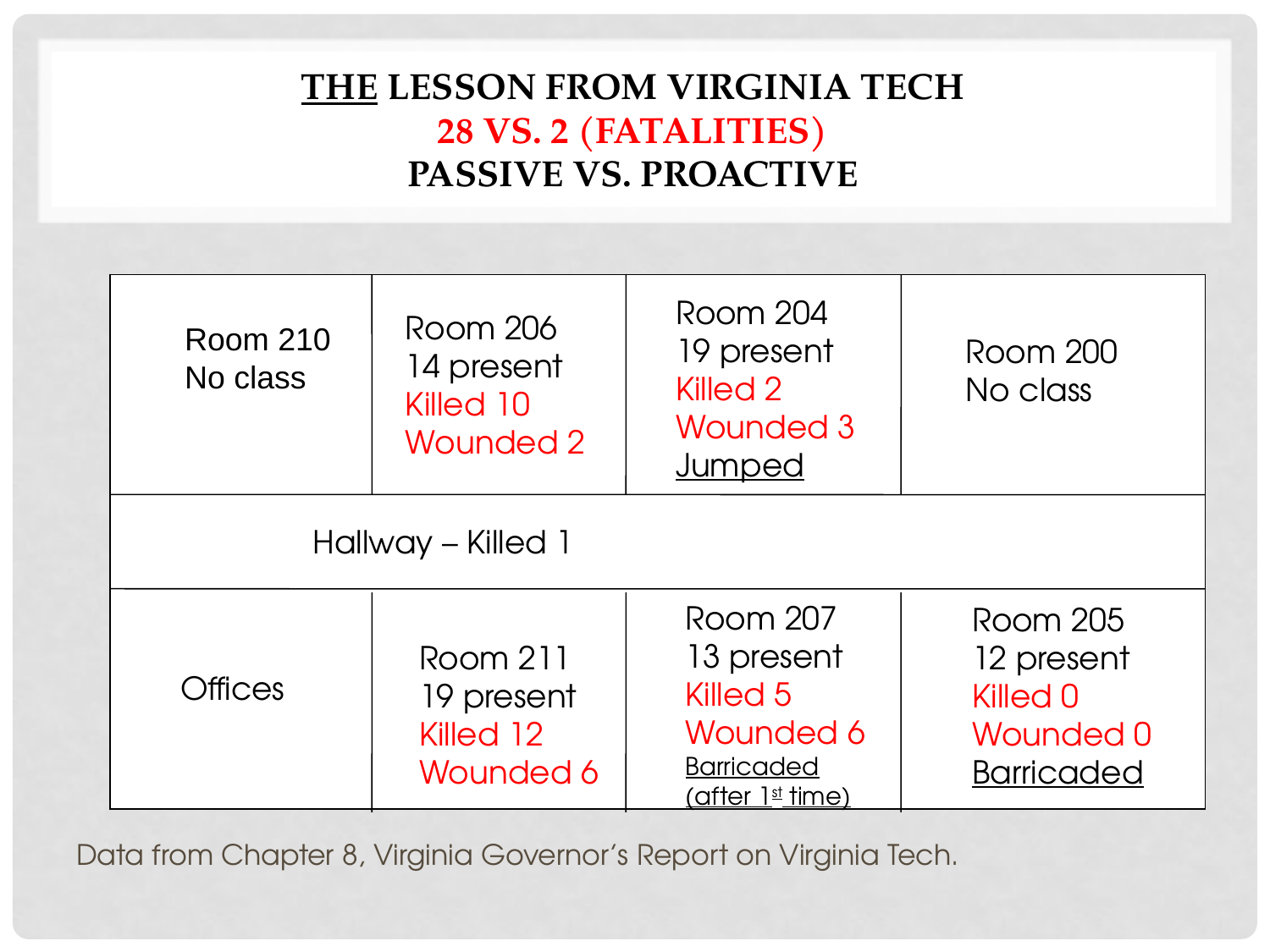

# The Lesson from Virginia Tech 28 vs. 2 (fatalities) Passive vs. Proactive

Data from Chapter 8, Virginia Governor’s Report on Virginia Tech.

       Room 210
       No class

Room 204
19 present
Killed 2
Wounded 3
Jumped
Room 206
14 present
Killed 10
Wounded 2
Room 200
No class

Hallway – Killed 1
Room 207
13 present
Killed 5
Wounded 6
Barricaded
(after 1st time)
Room 205
12 present
Killed 0
Wounded 0
Barricaded
Room 211
19 present
Killed 12
Wounded 6
Offices